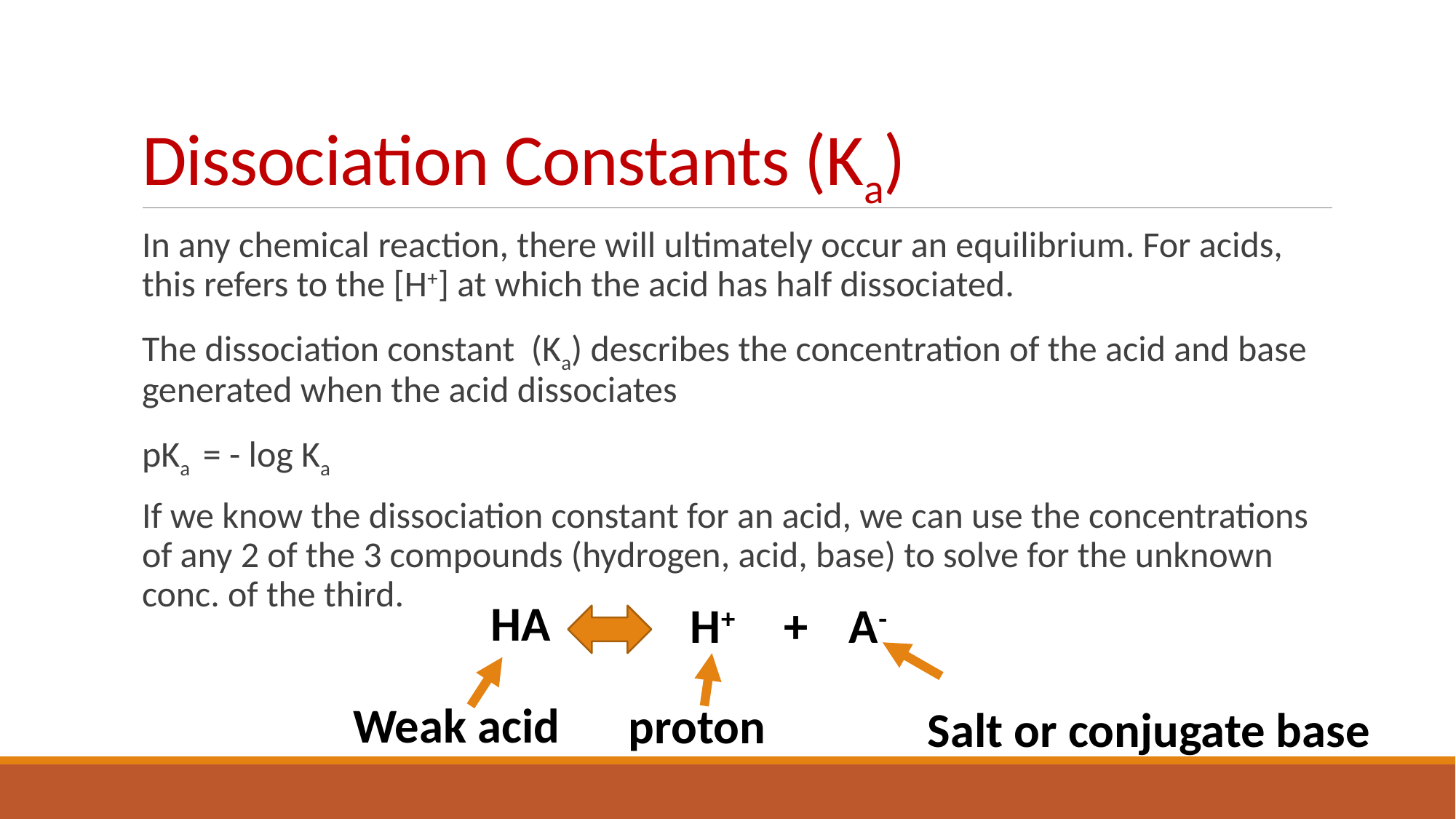

# Dissociation Constants (Ka)
In any chemical reaction, there will ultimately occur an equilibrium. For acids, this refers to the [H+] at which the acid has half dissociated.
The dissociation constant  (Ka) describes the concentration of the acid and base generated when the acid dissociates
pKa  = - log Ka
If we know the dissociation constant for an acid, we can use the concentrations of any 2 of the 3 compounds (hydrogen, acid, base) to solve for the unknown conc. of the third.

HA
 A-
+
 H+

Weak acid
proton
Salt or conjugate base